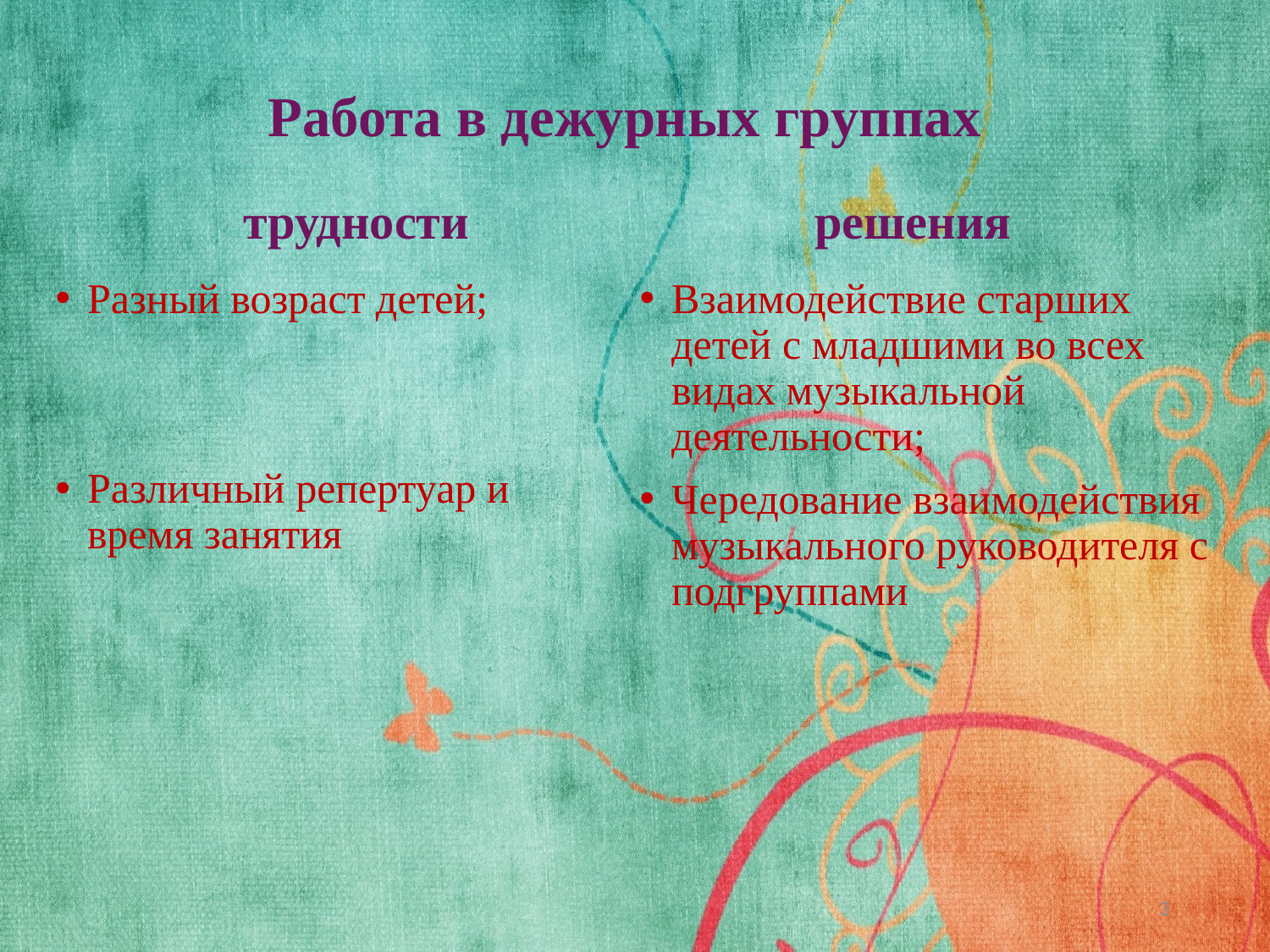

# Работа в дежурных группах
трудности
решения
Разный возраст детей;

Различный репертуар и время занятия

Взаимодействие старших детей с младшими во всех видах музыкальной деятельности;
Чередование взаимодействия музыкального руководителя с подгруппами

3